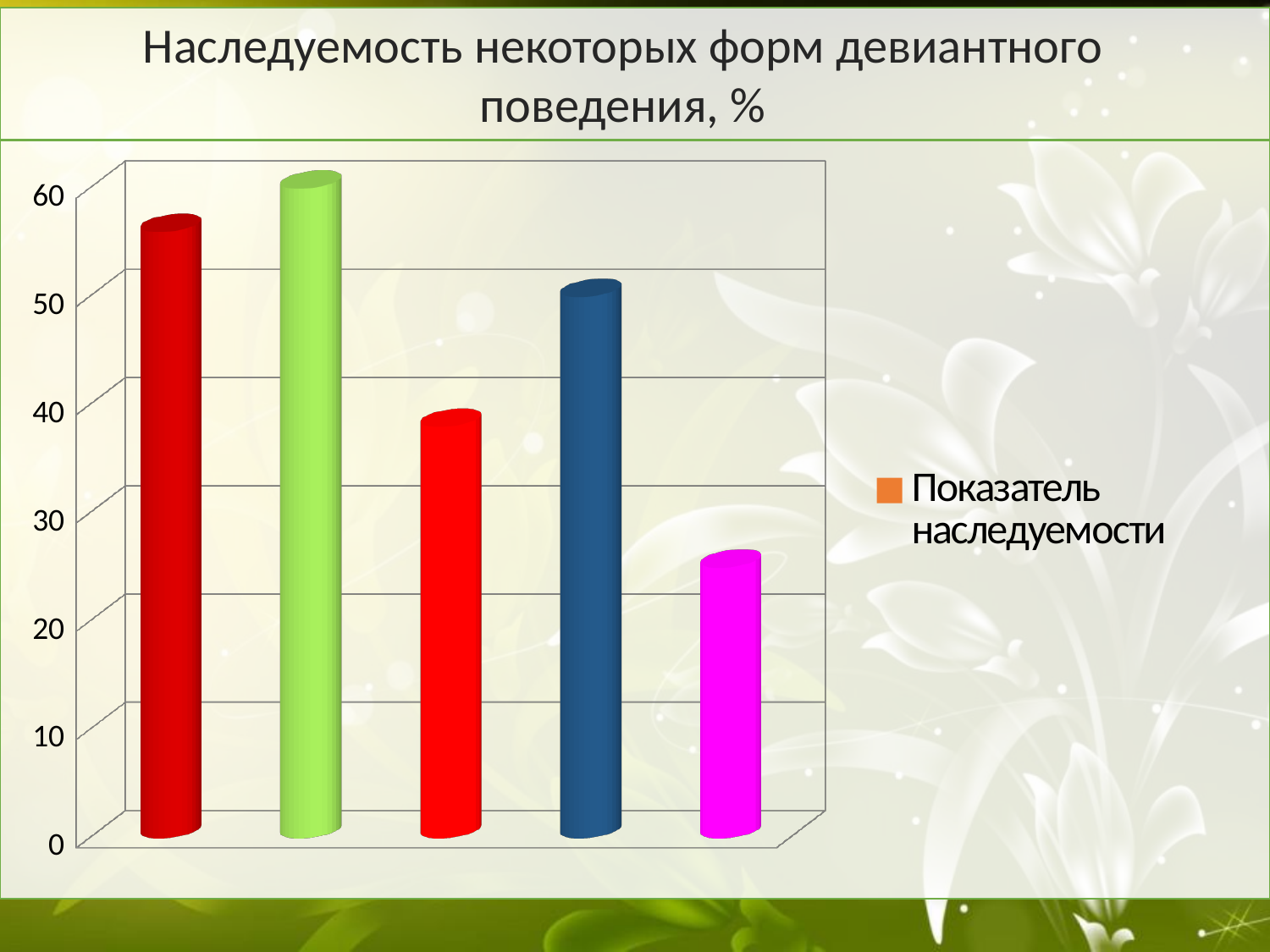

Наследуемость некоторых форм девиантного поведения, %

[unsupported chart]